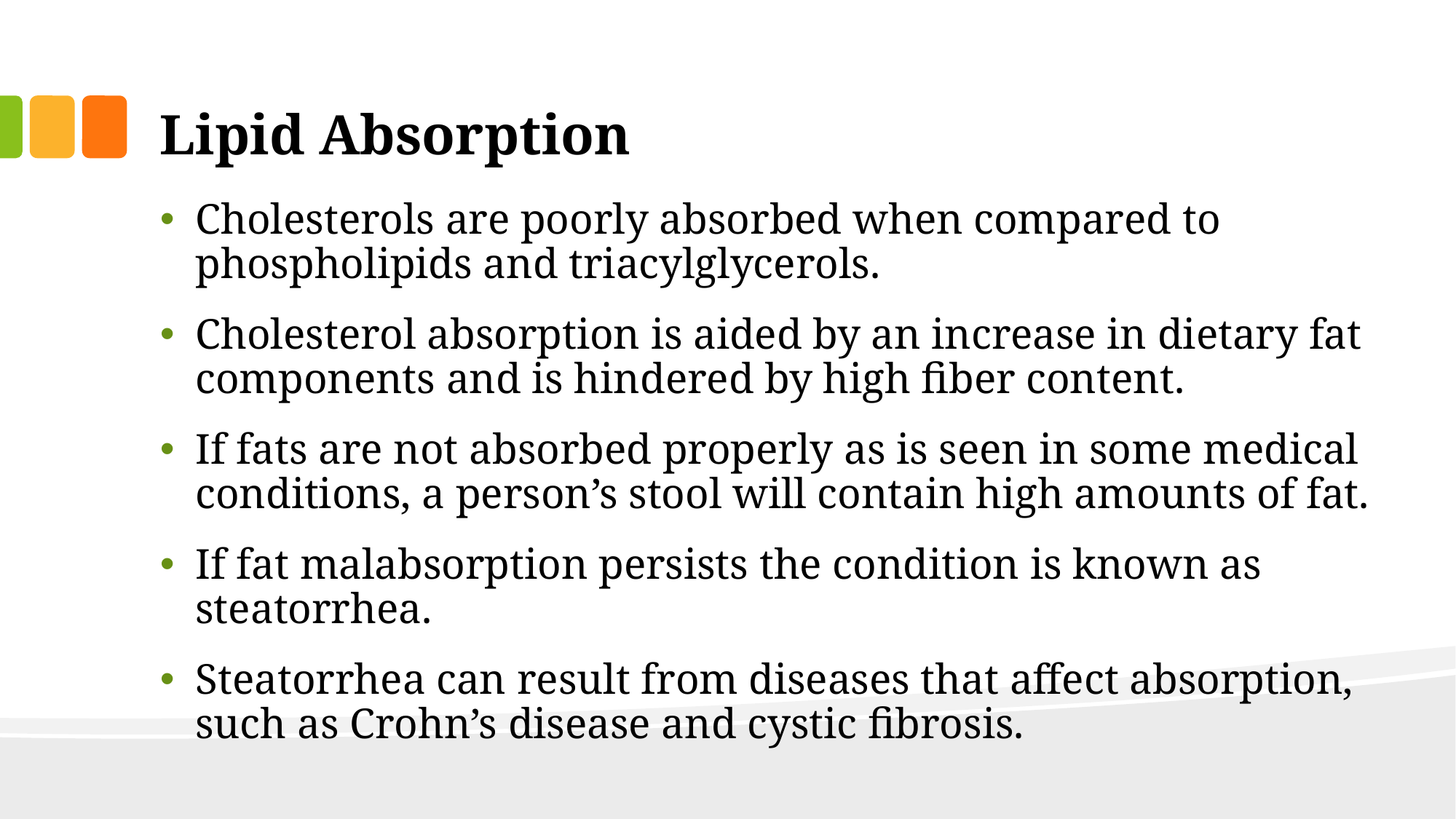

# Lipid Absorption
Cholesterols are poorly absorbed when compared to phospholipids and triacylglycerols.
Cholesterol absorption is aided by an increase in dietary fat components and is hindered by high fiber content.
If fats are not absorbed properly as is seen in some medical conditions, a person’s stool will contain high amounts of fat.
If fat malabsorption persists the condition is known as steatorrhea.
Steatorrhea can result from diseases that affect absorption, such as Crohn’s disease and cystic fibrosis.